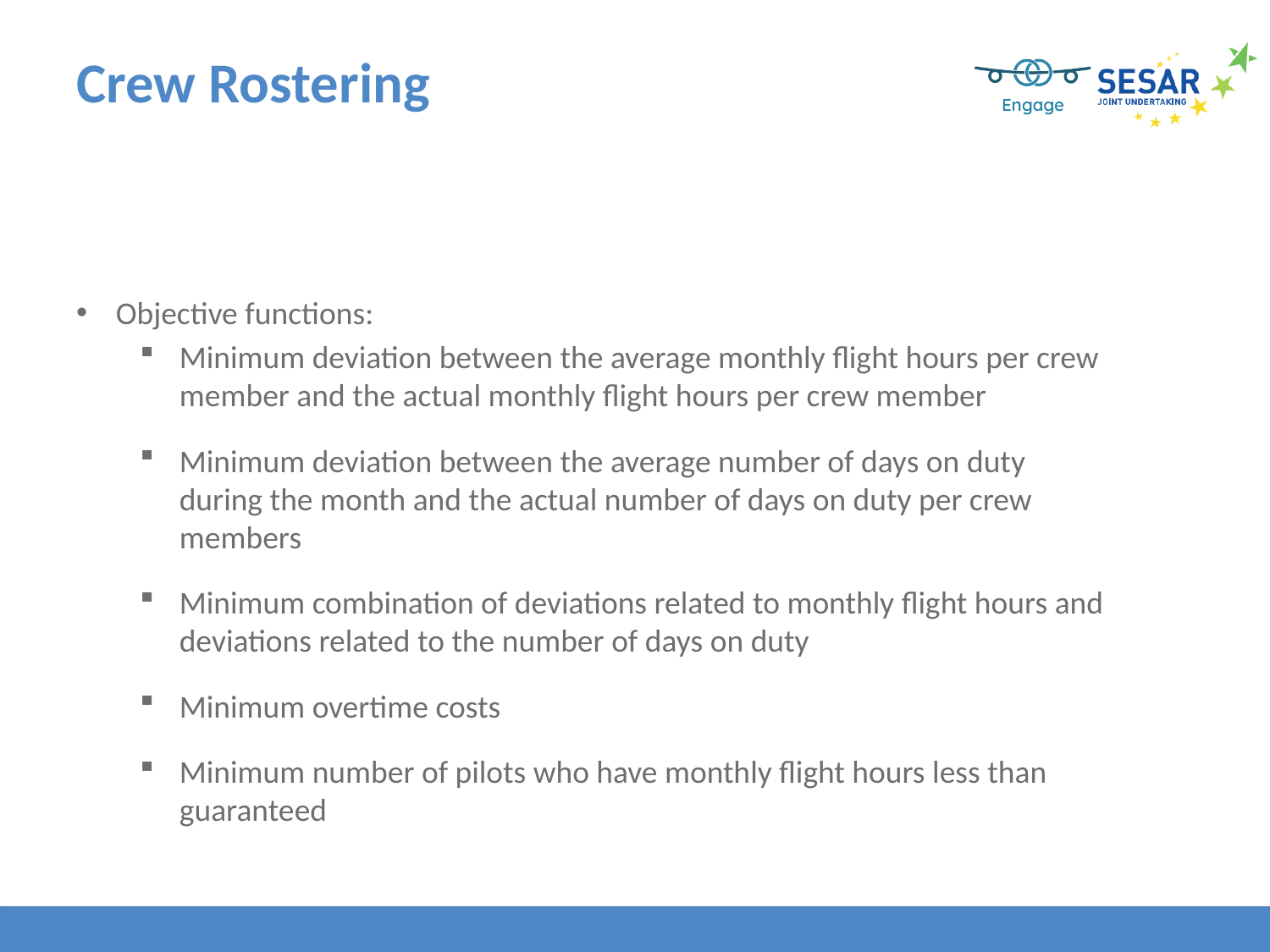

# Crew Rostering
Objective functions:
Minimum deviation between the average monthly flight hours per crew member and the actual monthly flight hours per crew member
Minimum deviation between the average number of days on duty during the month and the actual number of days on duty per crew members
Minimum combination of deviations related to monthly flight hours and deviations related to the number of days on duty
Minimum overtime costs
Minimum number of pilots who have monthly flight hours less than guaranteed